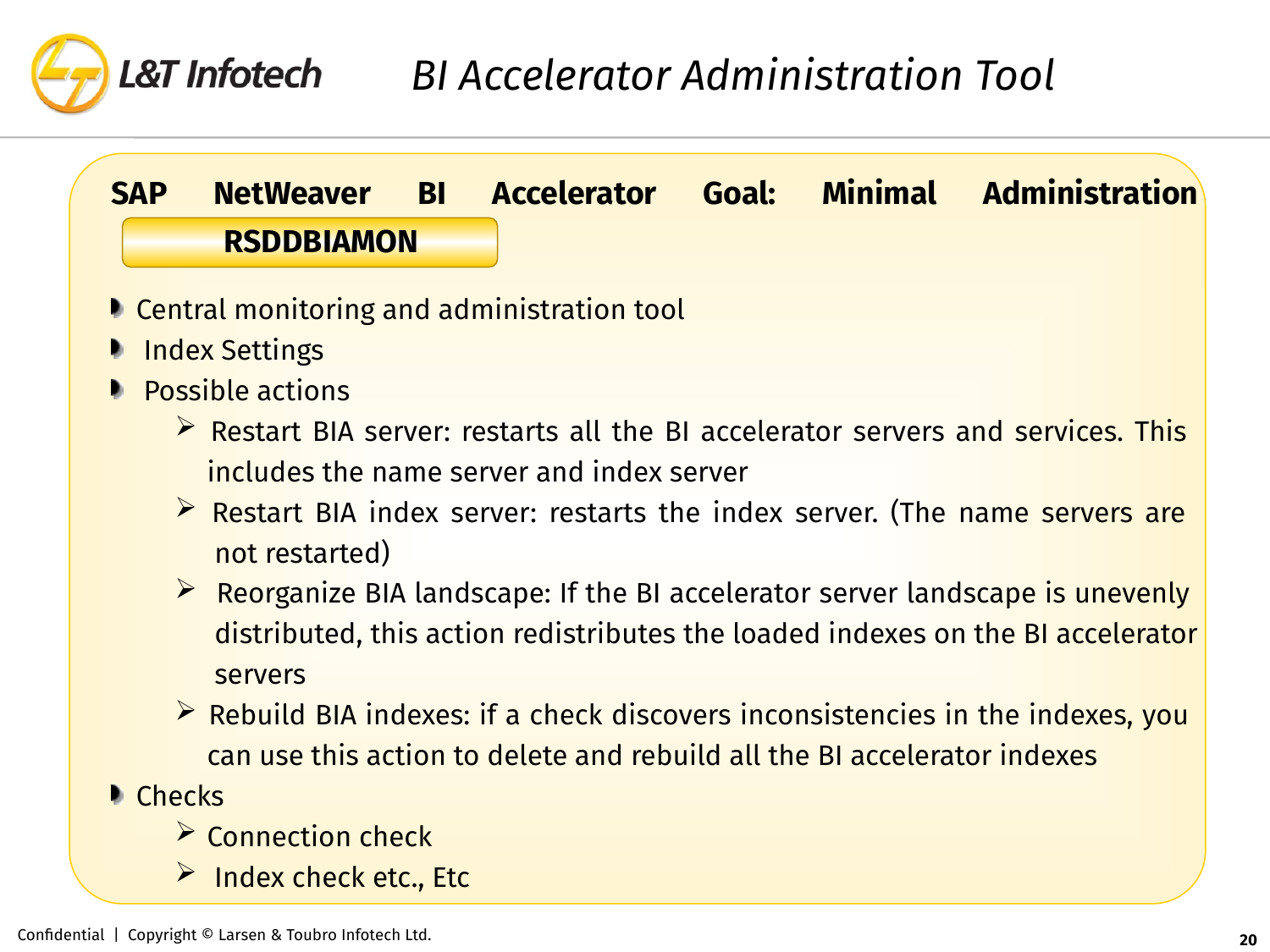

# BI Accelerator Administration Tool
SAP NetWeaver BI Accelerator Goal: Minimal Administration

Central monitoring and administration tool
 Index Settings
 Possible actions
 Restart BIA server: restarts all the BI accelerator servers and services. This
 includes the name server and index server
 Restart BIA index server: restarts the index server. (The name servers are
  not restarted)
  Reorganize BIA landscape: If the BI accelerator server landscape is unevenly
  distributed, this action redistributes the loaded indexes on the BI accelerator
  servers
 Rebuild BIA indexes: if a check discovers inconsistencies in the indexes, you
 can use this action to delete and rebuild all the BI accelerator indexes
Checks
 Connection check
  Index check etc., Etc

   RSDDBIAMON
Confidential  |  Copyright © Larsen & Toubro Infotech Ltd.
20